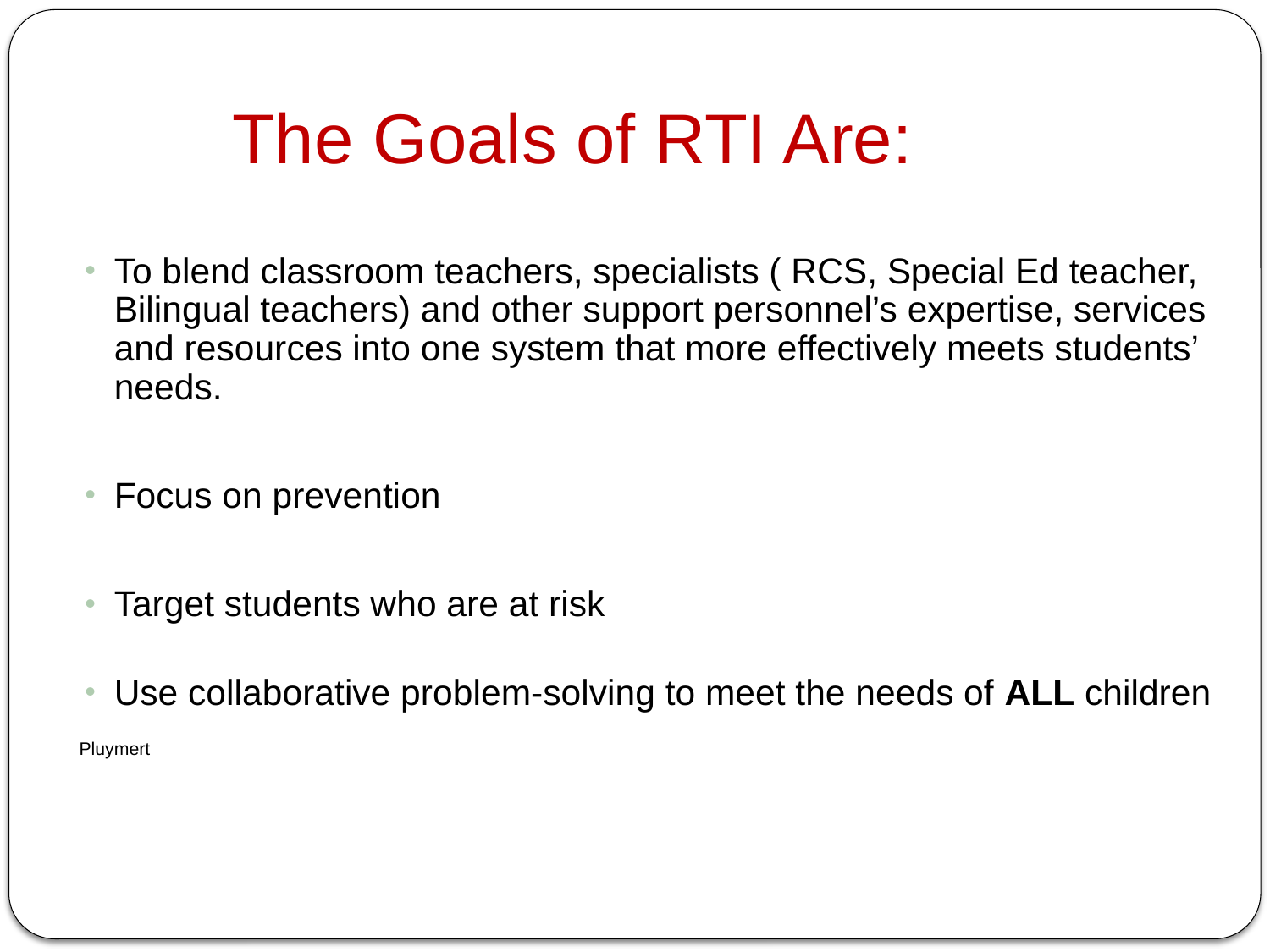

# The Goals of RTI Are:

To blend classroom teachers, specialists ( RCS, Special Ed teacher, Bilingual teachers) and other support personnel’s expertise, services and resources into one system that more effectively meets students’ needs.

Focus on prevention

Target students who are at risk

Use collaborative problem-solving to meet the needs of ALL children
									Pluymert